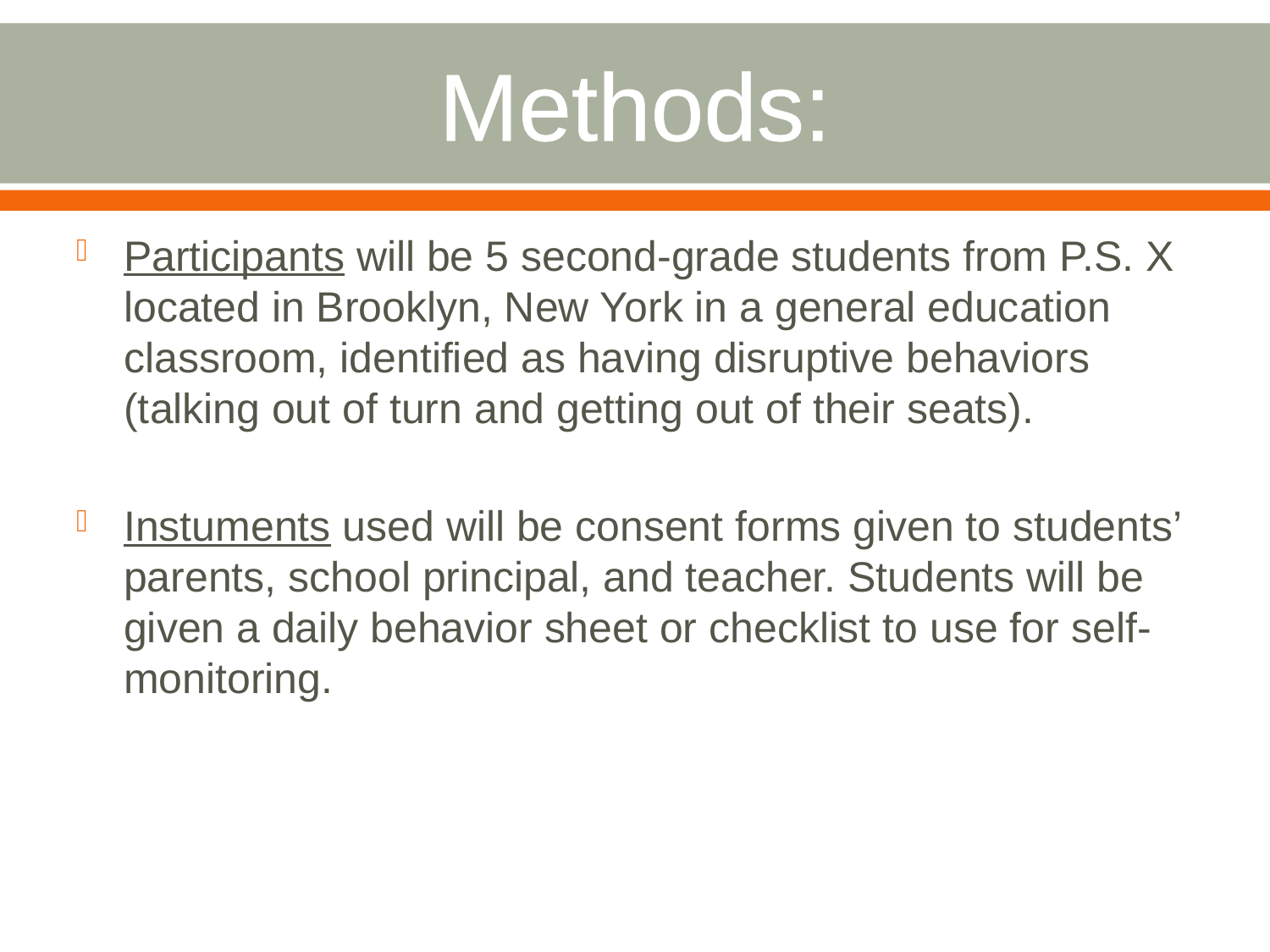

# Methods:
Participants will be 5 second-grade students from P.S. X located in Brooklyn, New York in a general education classroom, identified as having disruptive behaviors (talking out of turn and getting out of their seats).

Instuments used will be consent forms given to students’ parents, school principal, and teacher. Students will be given a daily behavior sheet or checklist to use for self-monitoring.